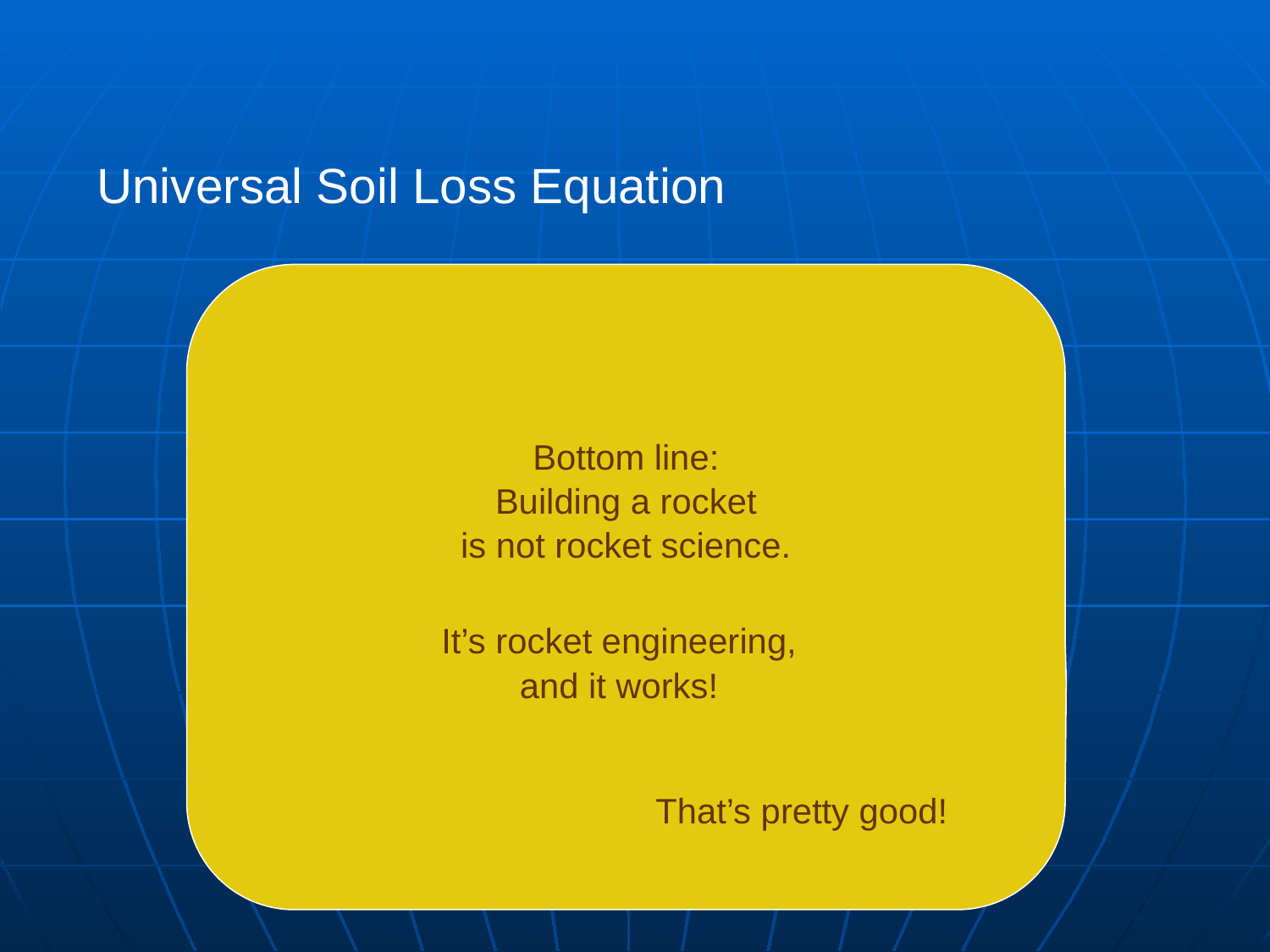

Universal Soil Loss Equation
Bottom line:
Building a rocket
is not rocket science.

It’s rocket engineering,
and it works!
That’s pretty good!